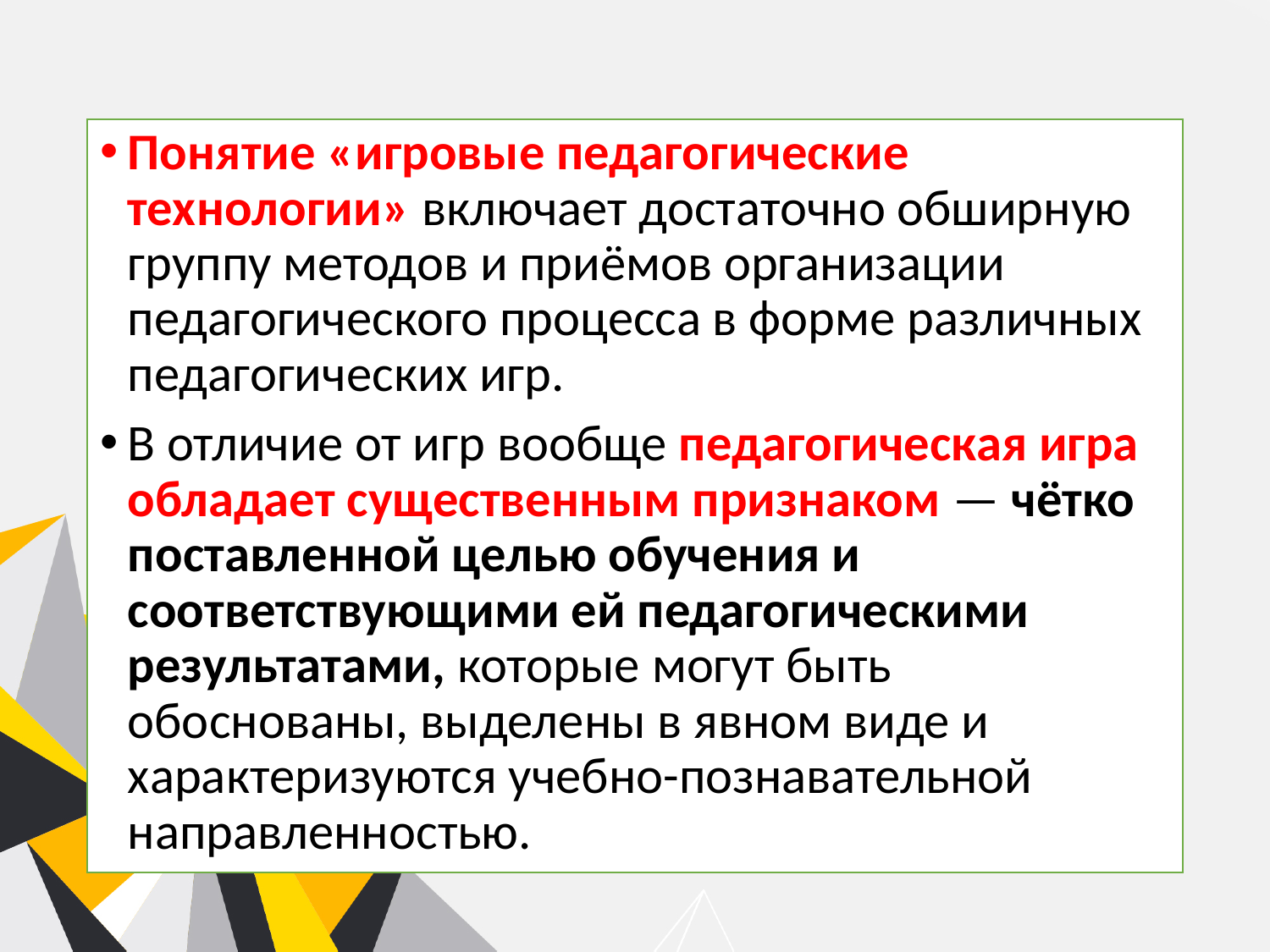

Понятие «игровые педагогические технологии» включает достаточно обширную группу методов и приёмов организации педагогического процесса в форме различных педагогических игр.
В отличие от игр вообще педагогическая игра обладает существенным признаком — чётко поставленной целью обучения и соответствующими ей педагогическими результатами, которые могут быть обоснованы, выделены в явном виде и характеризуются учебно-познавательной направленностью.